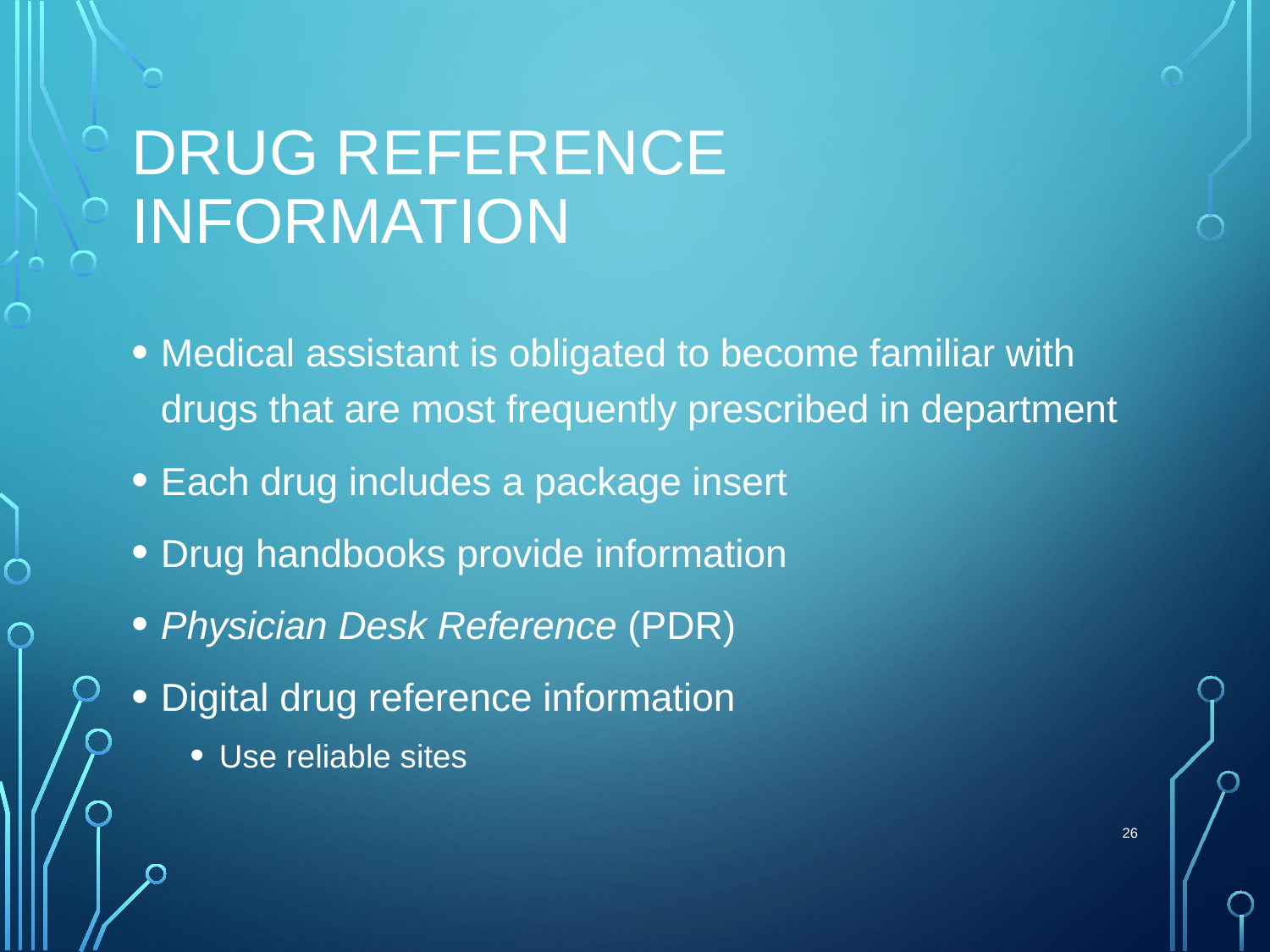

# Drug Reference Information
Medical assistant is obligated to become familiar with drugs that are most frequently prescribed in department
Each drug includes a package insert
Drug handbooks provide information
Physician Desk Reference (PDR)
Digital drug reference information
Use reliable sites
 26